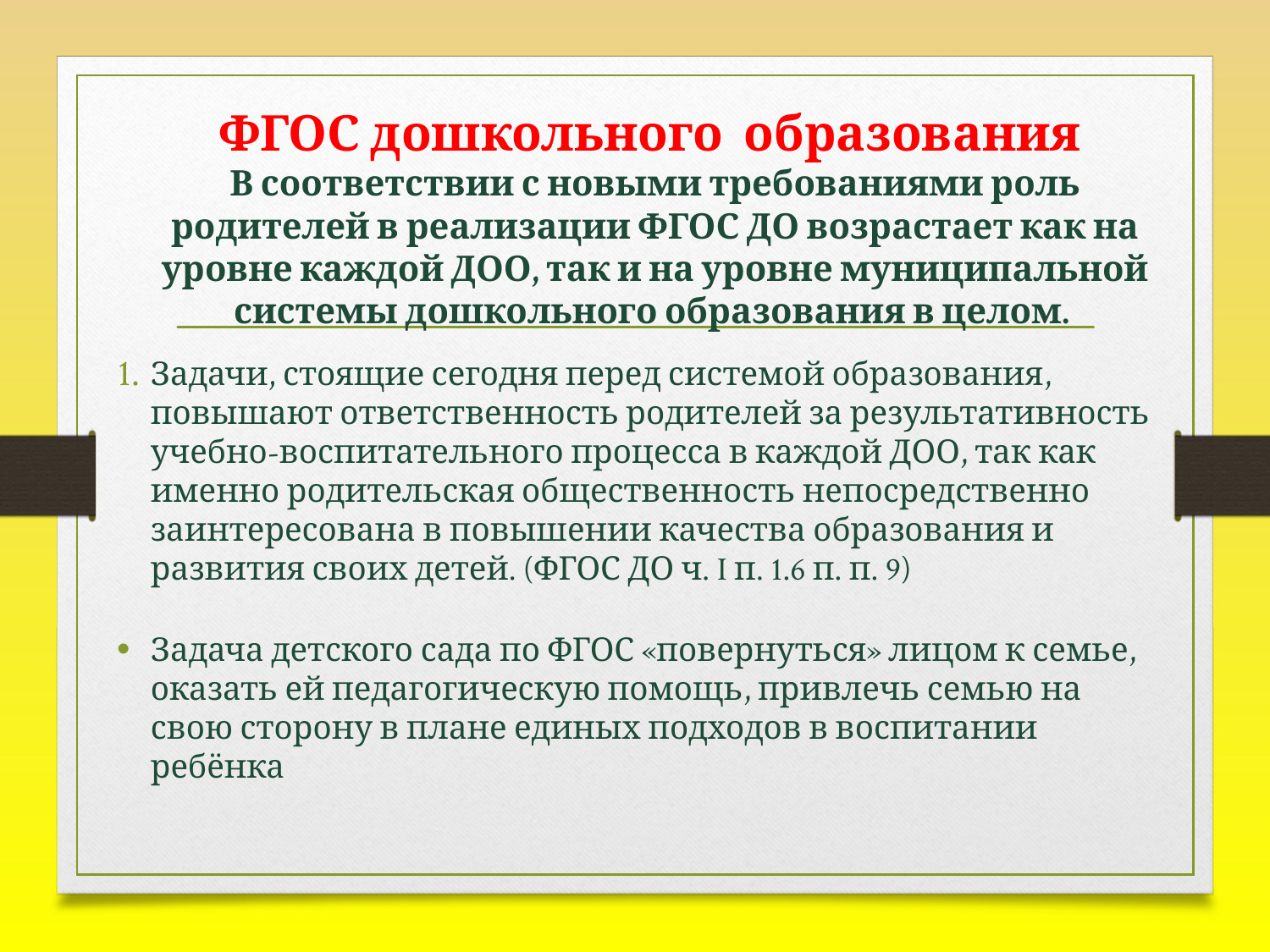

# ФГОС дошкольного  образования В соответствии с новыми требованиями роль родителей в реализации ФГОС ДО возрастает как на уровне каждой ДОО, так и на уровне муниципальной системы дошкольного образования в целом.
Задачи, стоящие сегодня перед системой образования, повышают ответственность родителей за результативность учебно-воспитательного процесса в каждой ДОО, так как именно родительская общественность непосредственно заинтересована в повышении качества образования и развития своих детей. (ФГОС ДО ч. I п. 1.6 п. п. 9)

Задача детского сада по ФГОС «повернуться» лицом к семье, оказать ей педагогическую помощь, привлечь семью на свою сторону в плане единых подходов в воспитании ребёнка